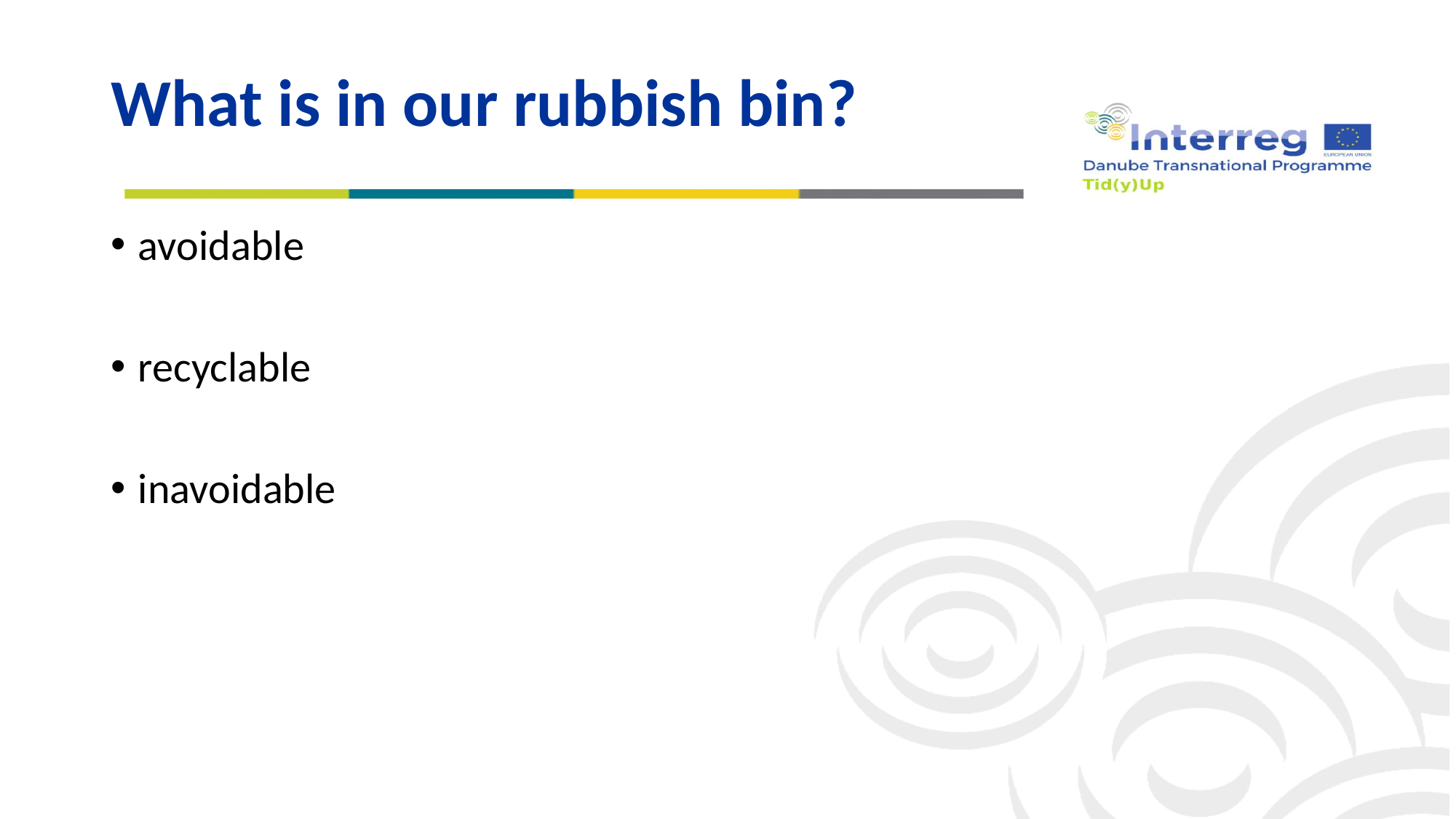

# What is in our rubbish bin?
avoidable

recyclable

inavoidable